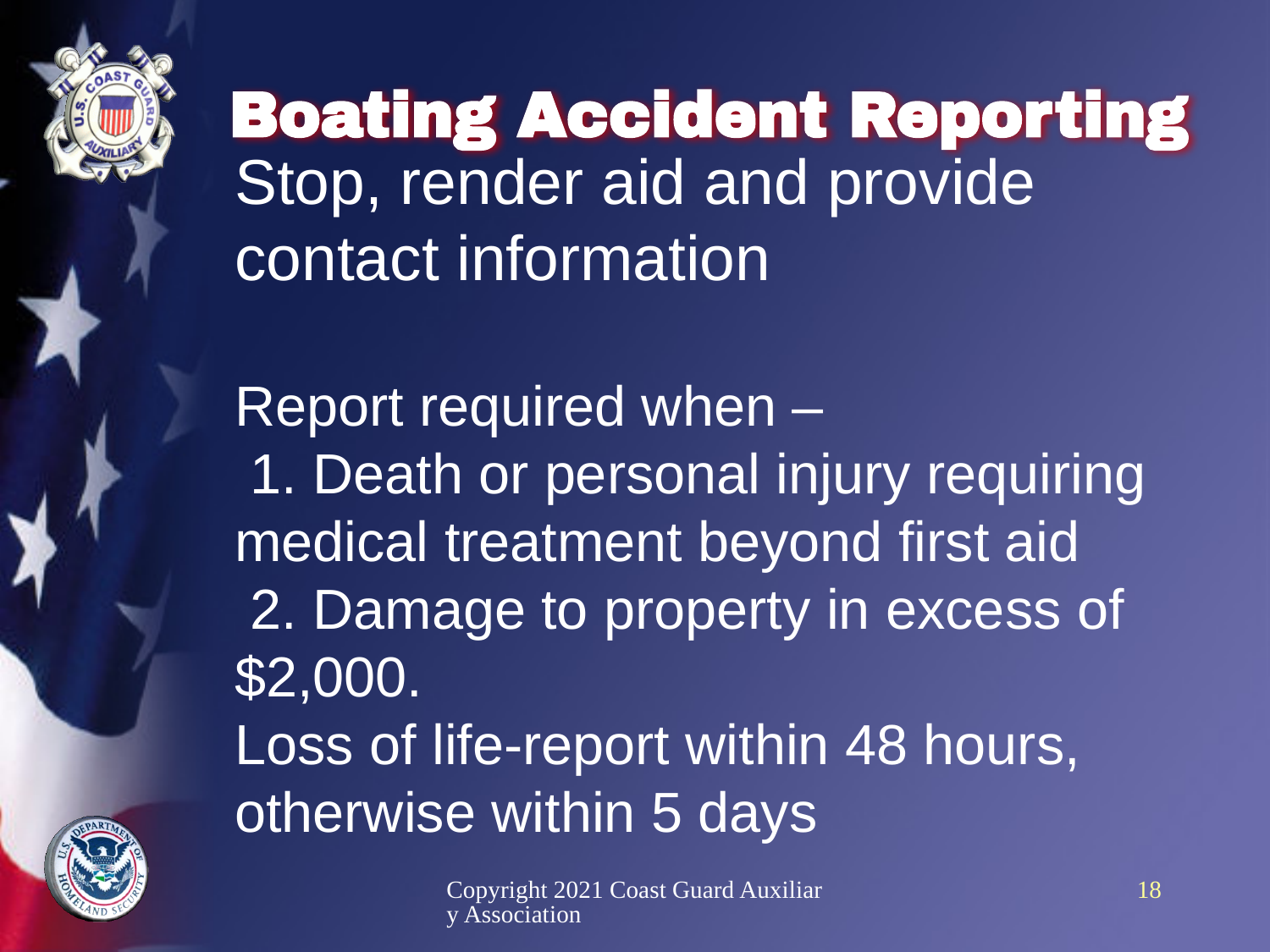

# Boating Accident Reporting
Stop, render aid and provide contact information
Report required when –
 1. Death or personal injury requiring medical treatment beyond first aid
 2. Damage to property in excess of  $2,000.
Loss of life-report within 48 hours, otherwise within 5 days
Copyright 2021 Coast Guard Auxiliary Association
18